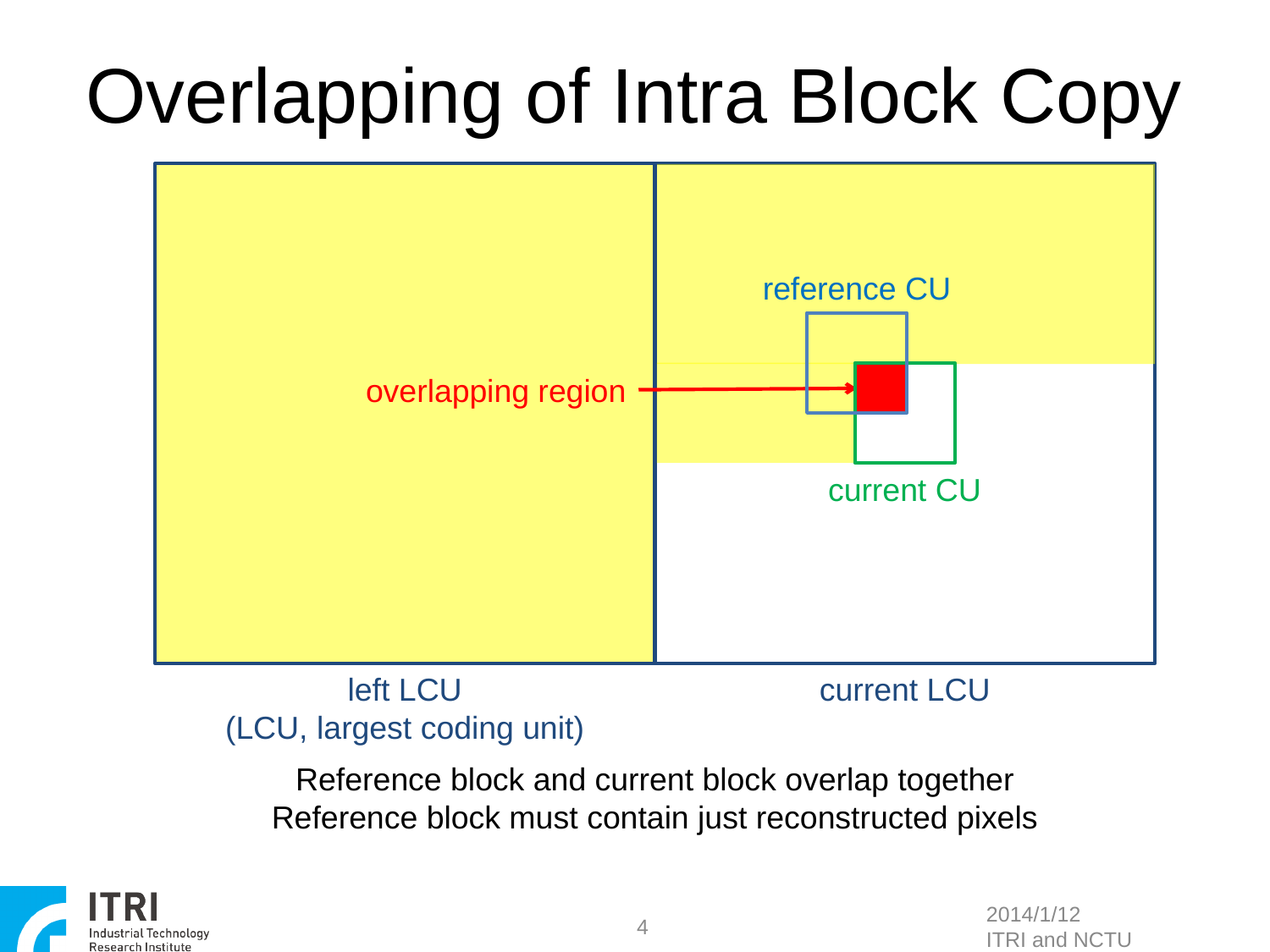

# Overlapping of Intra Block Copy

reference CU

overlapping region
current CU
left LCU
(LCU, largest coding unit)
current LCU
Reference block and current block overlap together
Reference block must contain just reconstructed pixels
4
2014/1/12
ITRI and NCTU